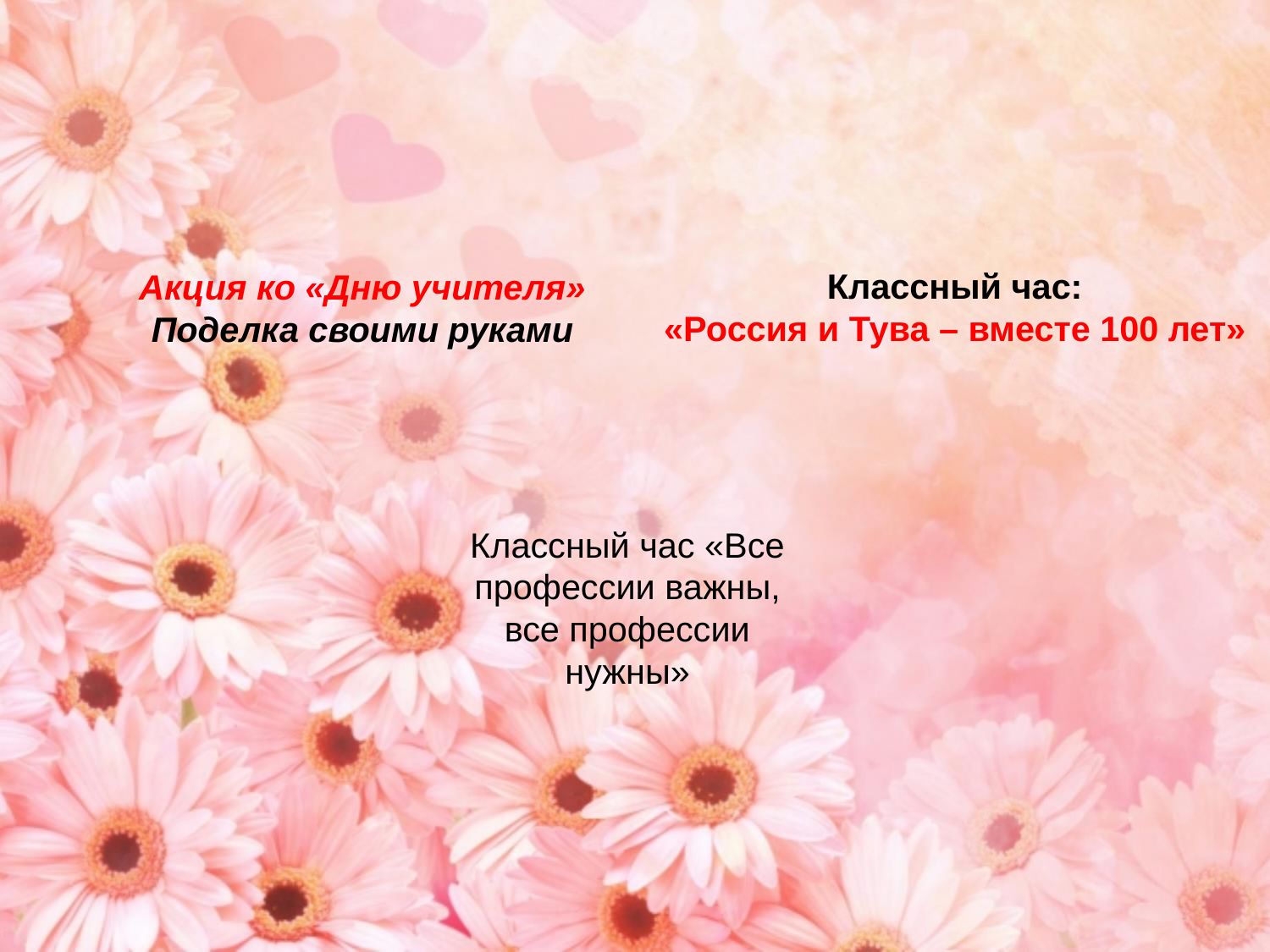

Акция ко «Дню учителя»
Поделка своими руками
Классный час:
«Россия и Тува – вместе 100 лет»

Классный час «Все профессии важны, все профессии нужны»